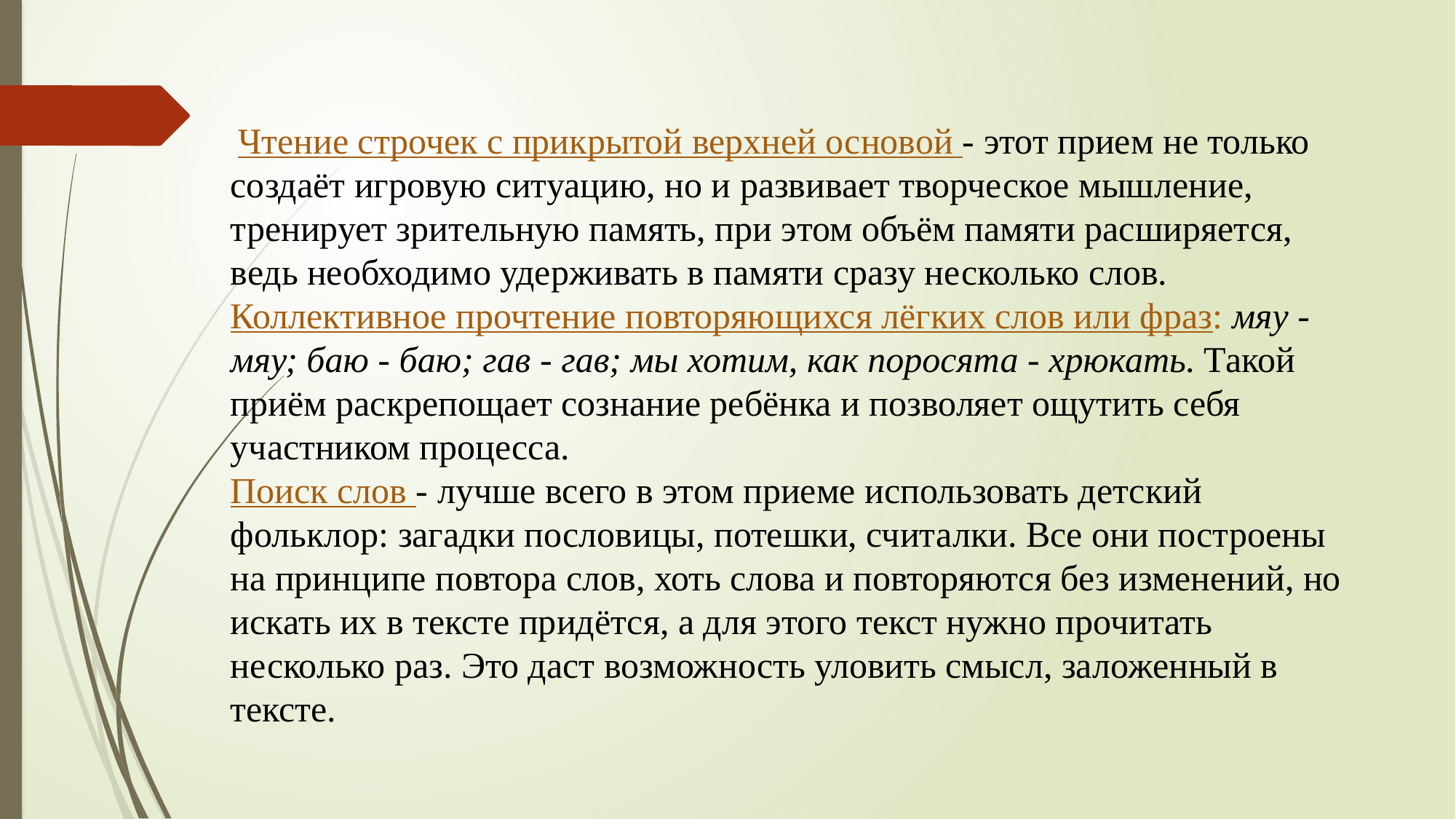

Чтение строчек с прикрытой верхней основой - этот прием не только создаёт игровую ситуацию, но и развивает творческое мышление, тренирует зрительную память, при этом объём памяти расширяется, ведь необходимо удерживать в памяти сразу несколько слов.
Коллективное прочтение повторяющихся лёгких слов или фраз: мяу - мяу; баю - баю; гав - гав; мы хотим, как поросята - хрюкать. Такой приём раскрепощает сознание ребёнка и позволяет ощутить себя участником процесса.
Поиск слов - лучше всего в этом приеме использовать детский фольклор: загадки пословицы, потешки, считалки. Все они построены на принципе повтора слов, хоть слова и повторяются без изменений, но искать их в тексте придётся, а для этого текст нужно прочитать несколько раз. Это даст возможность уловить смысл, заложенный в тексте.